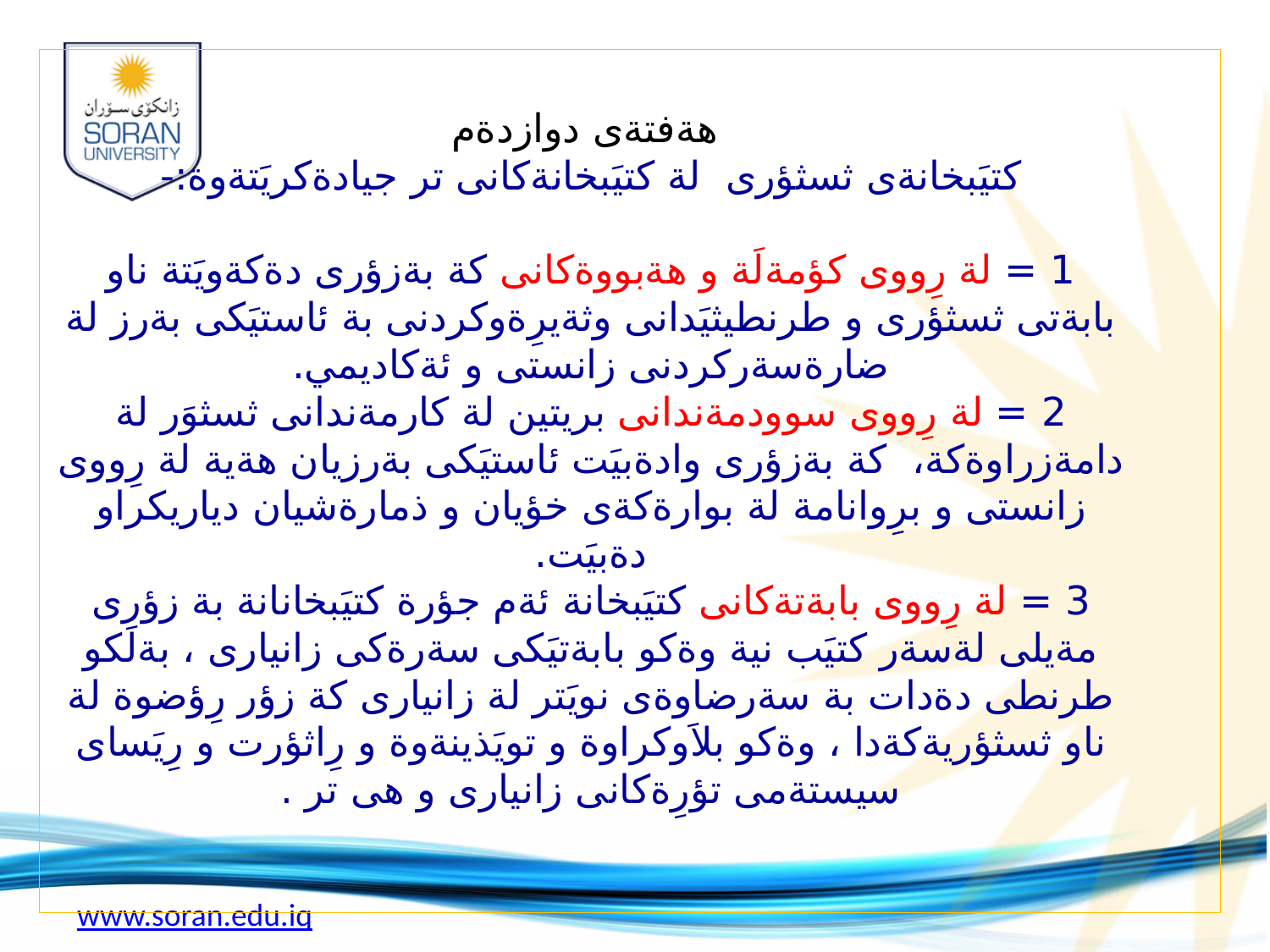

# هةفتةى دوازدةم كتيَبخانةى ثسثؤرى  لة كتيَبخانةكانى تر جيادةكريَتةوة:- 1 = لة رِووى كؤمةلَة و هةبووةكانى كة بةزؤرى دةكةويَتة ناو بابةتى ثسثؤرى و طرنطيثيَدانى وثةيرِةوكردنى بة ئاستيَكى بةرز لة ضارةسةركردنى زانستى و ئةكاديمي. 2 = لة رِووى سوودمةندانى بريتين لة كارمةندانى ثسثوَر لة دامةزراوةكة،  كة بةزؤرى وادةبيَت ئاستيَكى بةرزيان هةية لة رِووى زانستى و برِوانامة لة بوارةكةى خؤيان و ذمارةشيان دياريكراو دةبيَت. 3 = لة رِووى بابةتةكانى كتيَبخانة ئةم جؤرة كتيَبخانانة بة زؤرى مةيلى لةسةر كتيَب نية وةكو بابةتيَكى سةرةكى زانيارى ، بةلَكو طرنطى دةدات بة سةرضاوةى نويَتر لة زانيارى كة زؤر رِؤضوة لة ناو ثسثؤريةكةدا ، وةكو بلاَوكراوة و تويَذينةوة و رِاثؤرت و رِيَساى سيستةمى تؤرِةكانى زانيارى و هى تر .